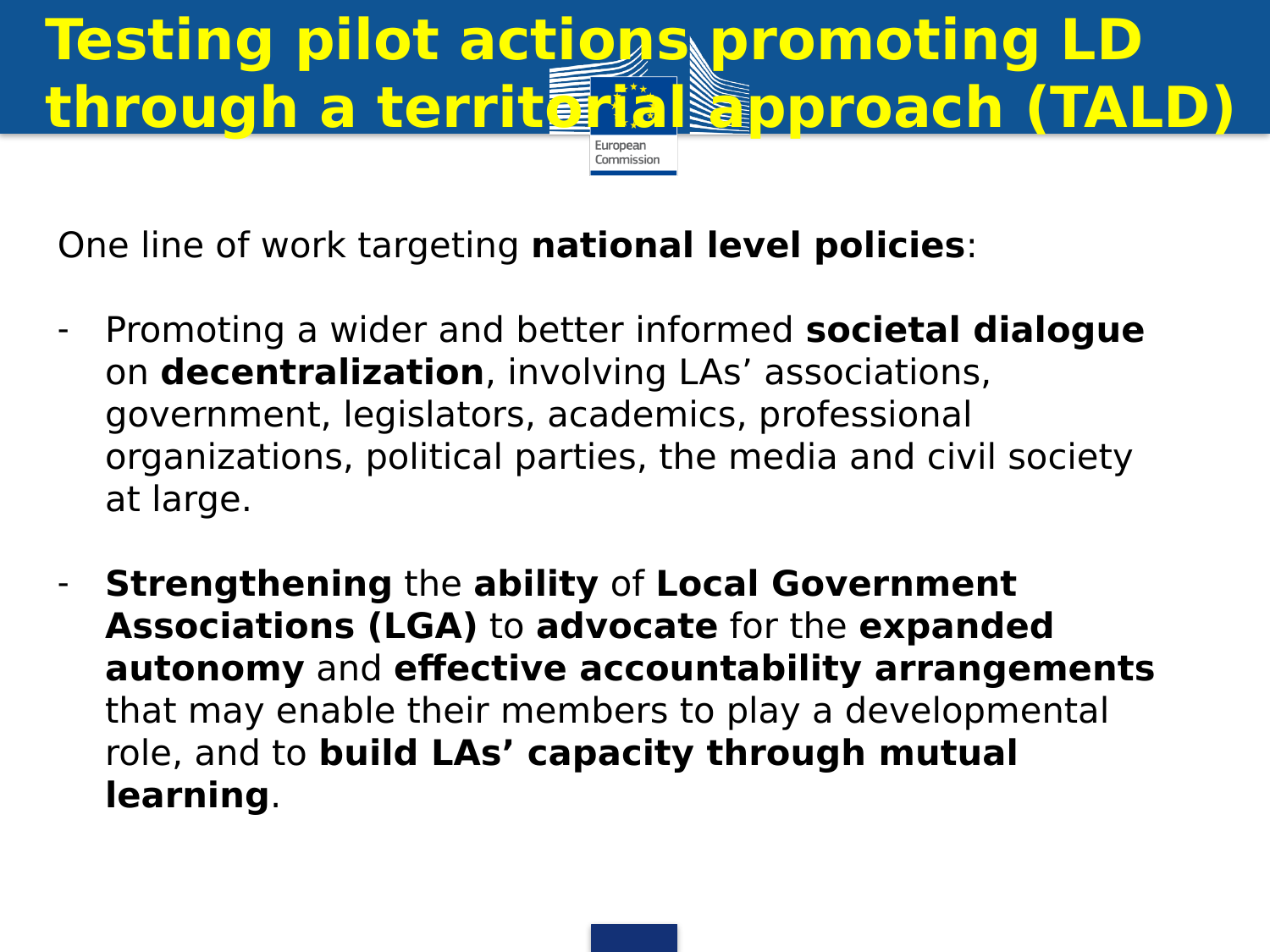

Testing pilot actions promoting LD
through a territorial approach (TALD)

One line of work targeting national level policies:

Promoting a wider and better informed societal dialogue on decentralization, involving LAs’ associations, government, legislators, academics, professional organizations, political parties, the media and civil society at large.

Strengthening the ability of Local Government Associations (LGA) to advocate for the expanded autonomy and effective accountability arrangements that may enable their members to play a developmental role, and to build LAs’ capacity through mutual learning.